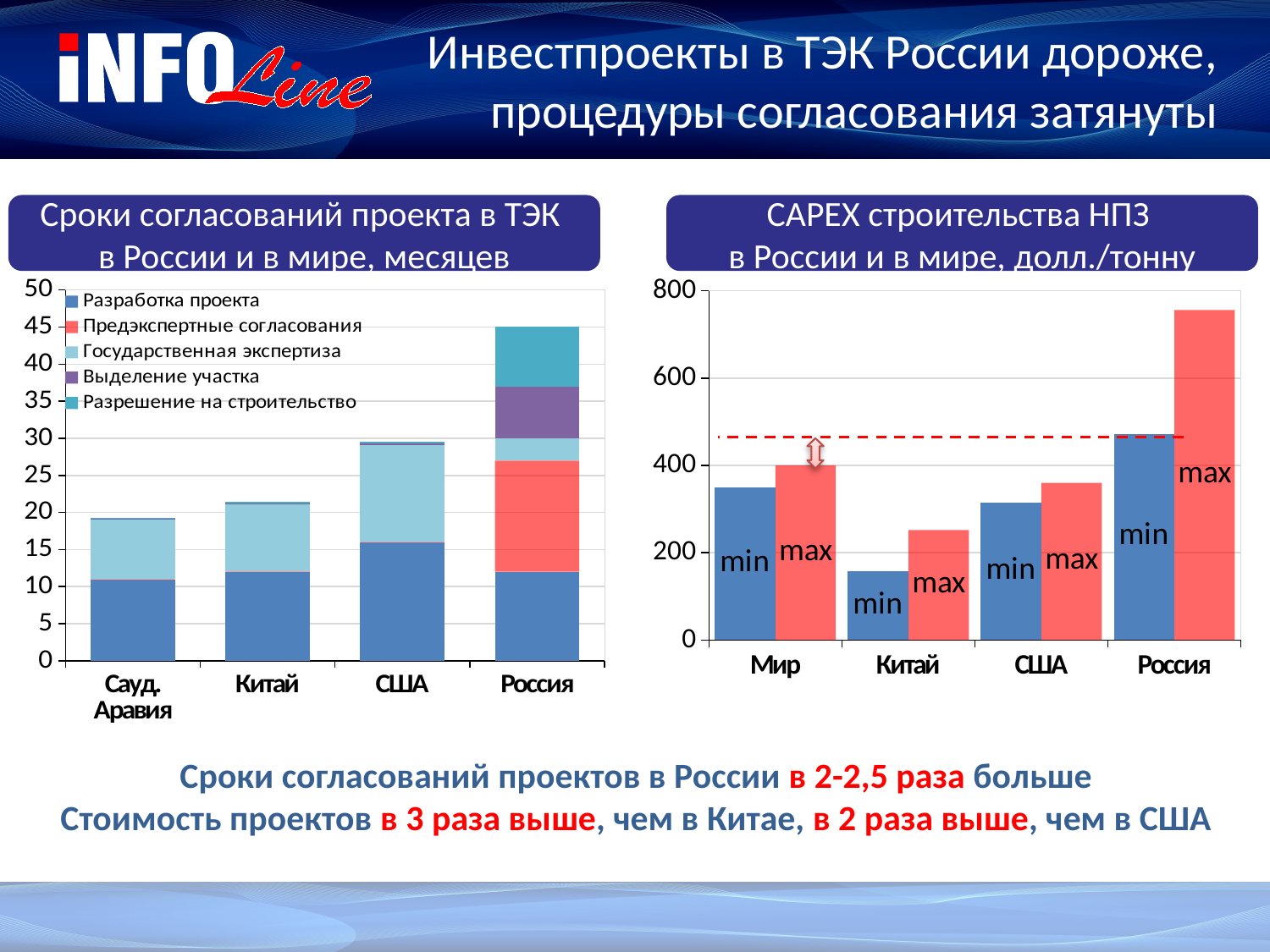

Инвестпроекты в ТЭК России дороже, процедуры согласования затянуты
Сроки согласований проекта в ТЭК
в России и в мире, месяцев
CAPEX строительства НПЗ
в России и в мире, долл./тонну

### Chart

| Category | Разработка проекта | Предэкспертные согласования | Государственная экспертиза | Выделение участка | Разрешение на строительство |
|---|---|---|---|---|---|
| Сауд. Аравия | 11.0 | 0.1 | 8.0 | 0.1 | 0.1 |
| Китай | 12.0 | 0.1 | 9.0 | 0.1 | 0.2 |
| США | 16.0 | 0.1 | 13.0 | 0.2 | 0.2 |
| Россия | 12.0 | 15.0 | 3.0 | 7.0 | 8.0 |

### Chart

| Category | min | max |
|---|---|---|
| Мир | 350.0 | 400.0 |
| Китай | 157.5 | 251.99999999999997 |
| США | 315.0 | 360.0 |
| Россия | 472.5 | 755.9999999999999 |
Сроки согласований проектов в России в 2-2,5 раза больше
Стоимость проектов в 3 раза выше, чем в Китае, в 2 раза выше, чем в США